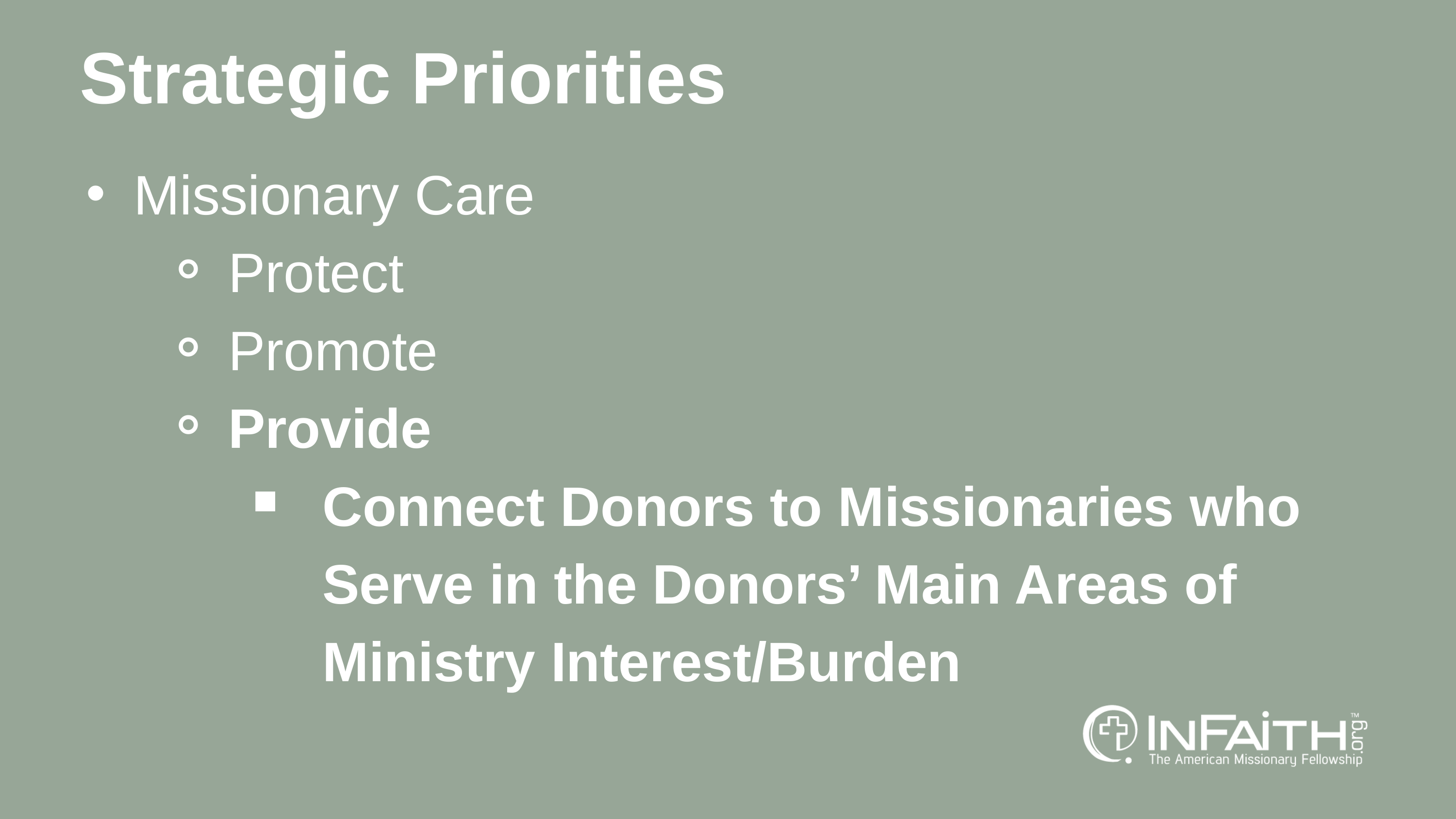

Strategic Priorities
Missionary Care
Protect
Promote
Provide
Connect Donors to Missionaries who Serve in the Donors’ Main Areas of  Ministry Interest/Burden